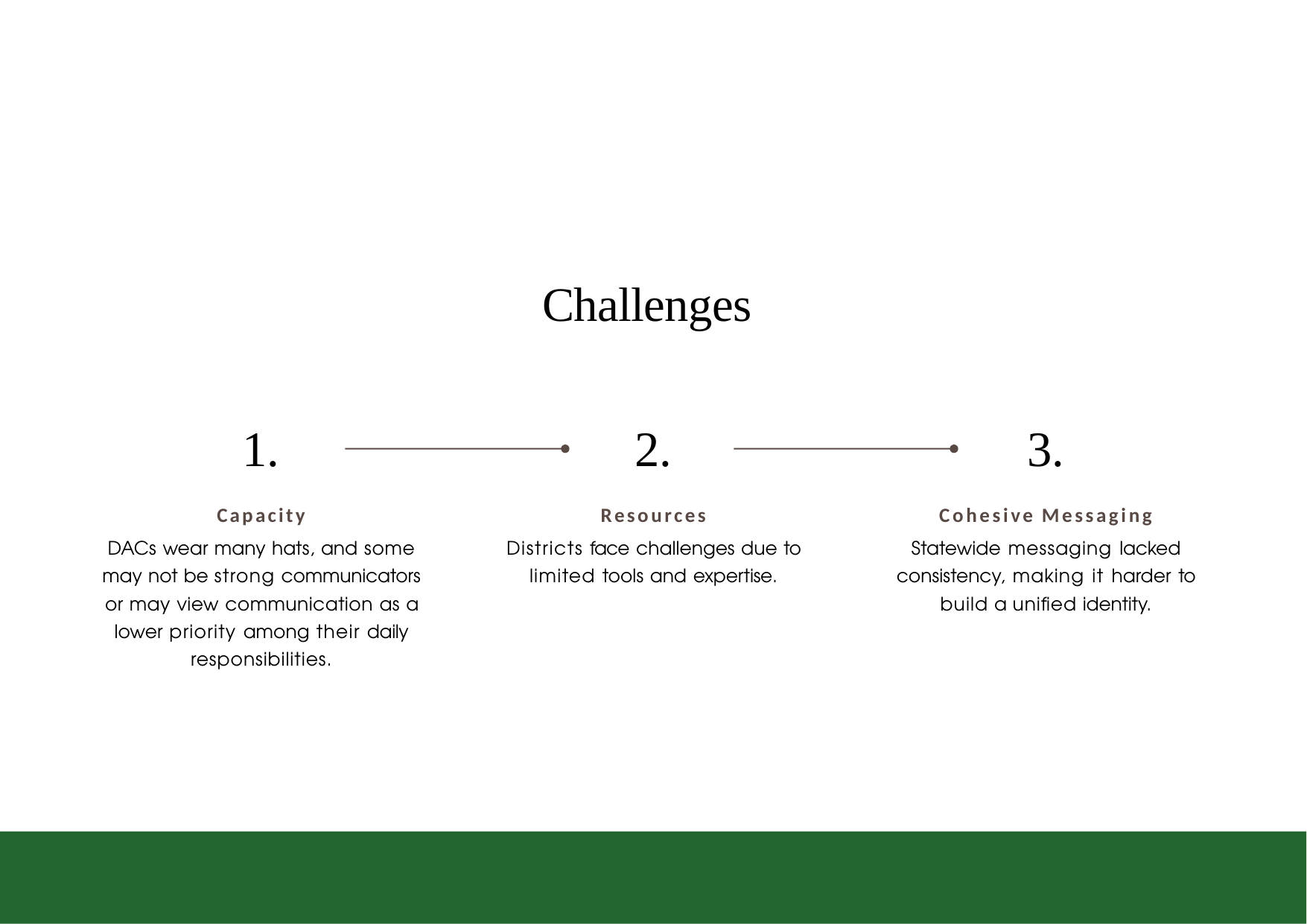

# Challenges
1.
Capacity
DACs wear many hats, and some may not be strong communicators or may view communication as a lower priority among their daily responsibilities.
2.
Resources
Districts face challenges due to limited tools and expertise.
3.
Cohesive Messaging
Statewide messaging lacked consistency, making it harder to build a unified identity.